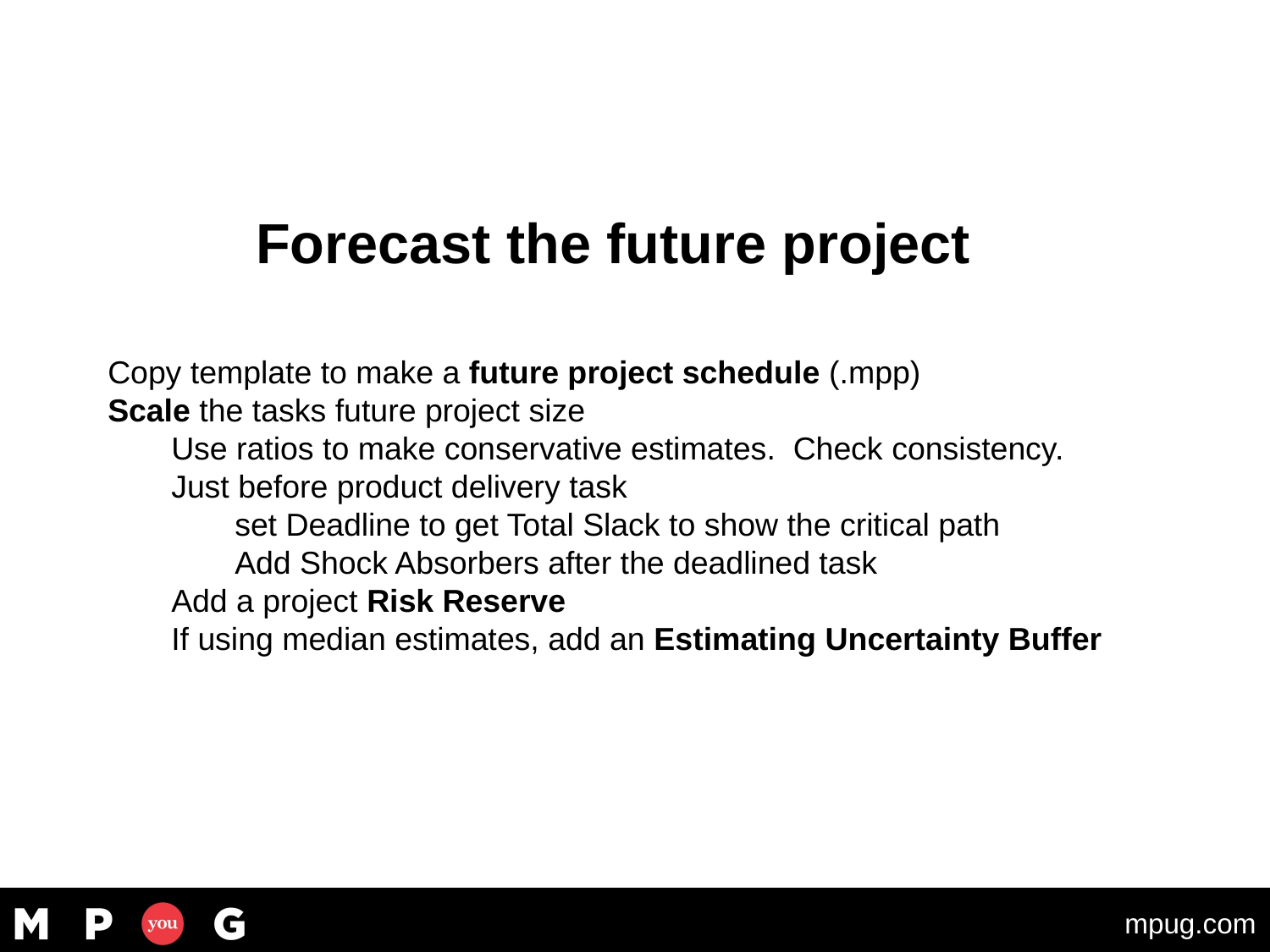

#

© Oliver D Gildersleeve, Jr 2020
10
Forecast the future project
Copy template to make a future project schedule (.mpp)
Scale the tasks future project size
Use ratios to make conservative estimates.  Check consistency.
Just before product delivery task
set Deadline to get Total Slack to show the critical path
Add Shock Absorbers after the deadlined task
Add a project Risk Reserve
If using median estimates, add an Estimating Uncertainty Buffer